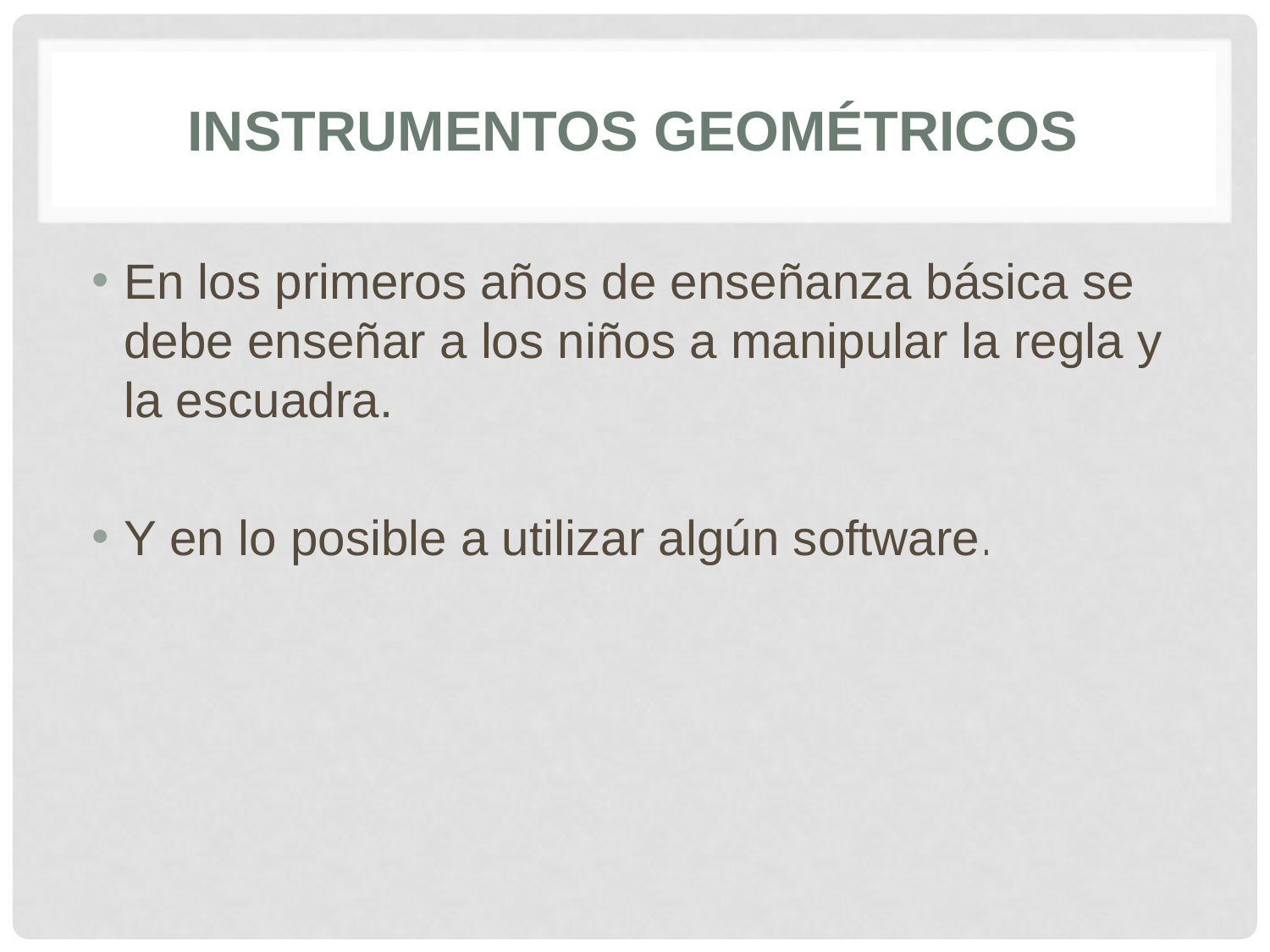

# Instrumentos geométricos
En los primeros años de enseñanza básica se debe enseñar a los niños a manipular la regla y la escuadra.

Y en lo posible a utilizar algún software.